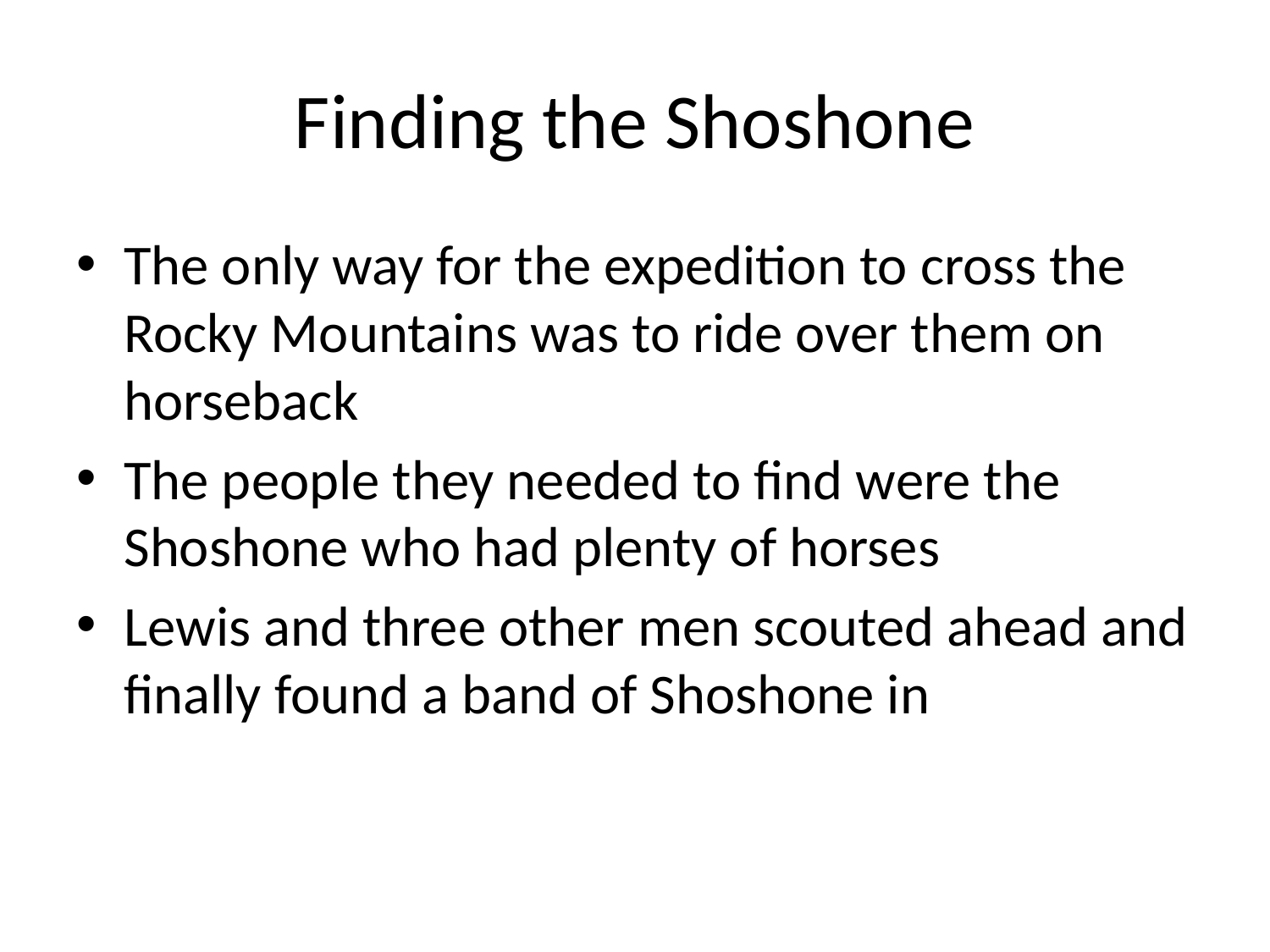

# Finding the Shoshone
The only way for the expedition to cross the Rocky Mountains was to ride over them on horseback
The people they needed to find were the Shoshone who had plenty of horses
Lewis and three other men scouted ahead and finally found a band of Shoshone in